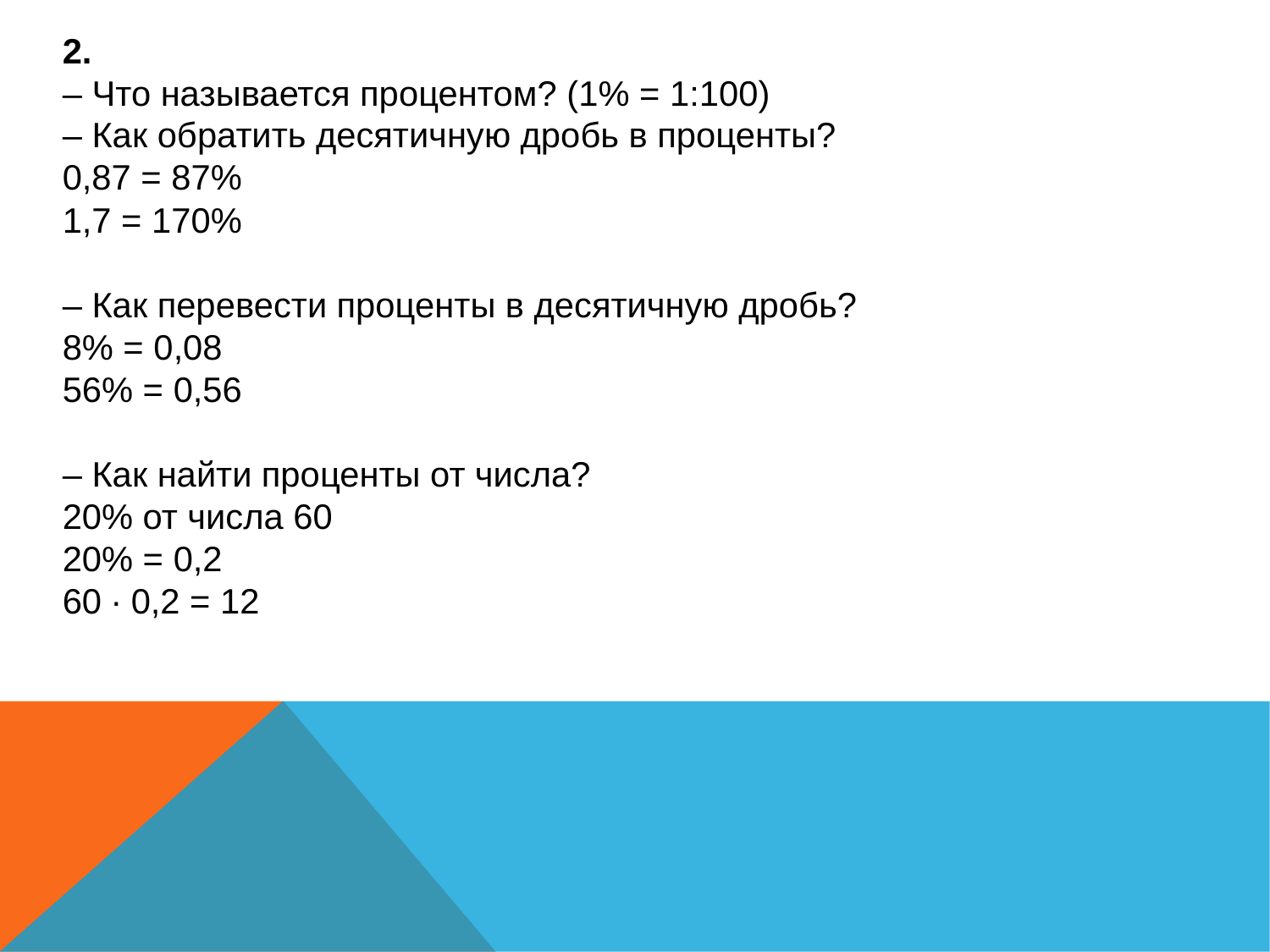

2.
– Что называется процентом? (1% = 1:100)
– Как обратить десятичную дробь в проценты?
0,87 = 87%
1,7 = 170%

– Как перевести проценты в десятичную дробь?
8% = 0,08
56% = 0,56

– Как найти проценты от числа?
20% от числа 60
20% = 0,2
60 ∙ 0,2 = 12